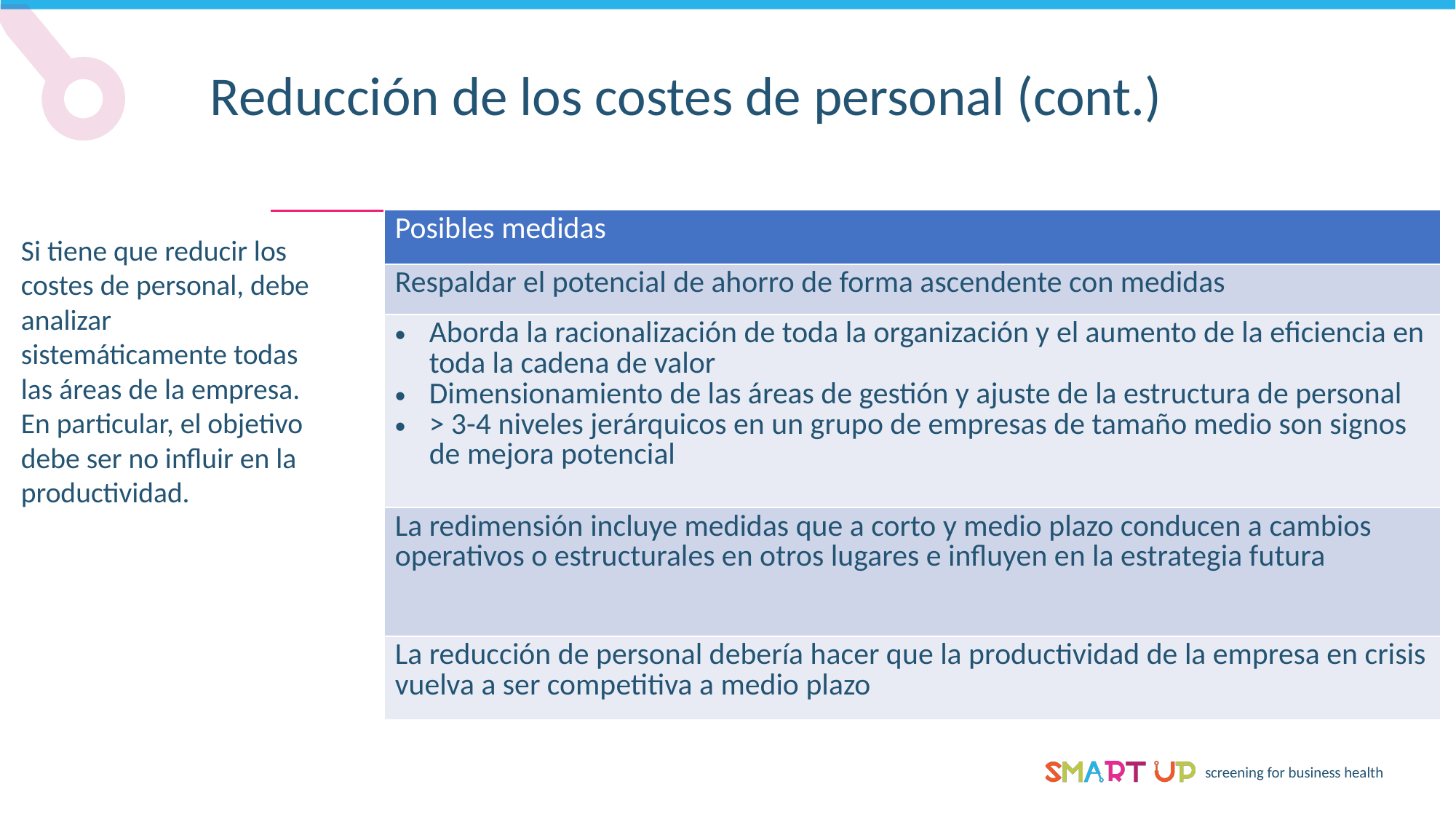

Reducción de los costes de personal (cont.)
| Posibles medidas |
| --- |
| Respaldar el potencial de ahorro de forma ascendente con medidas |
| Aborda la racionalización de toda la organización y el aumento de la eficiencia en toda la cadena de valor Dimensionamiento de las áreas de gestión y ajuste de la estructura de personal > 3-4 niveles jerárquicos en un grupo de empresas de tamaño medio son signos de mejora potencial |
| La redimensión incluye medidas que a corto y medio plazo conducen a cambios operativos o estructurales en otros lugares e influyen en la estrategia futura |
| La reducción de personal debería hacer que la productividad de la empresa en crisis vuelva a ser competitiva a medio plazo |
Si tiene que reducir los costes de personal, debe analizar sistemáticamente todas las áreas de la empresa. En particular, el objetivo debe ser no influir en la productividad.